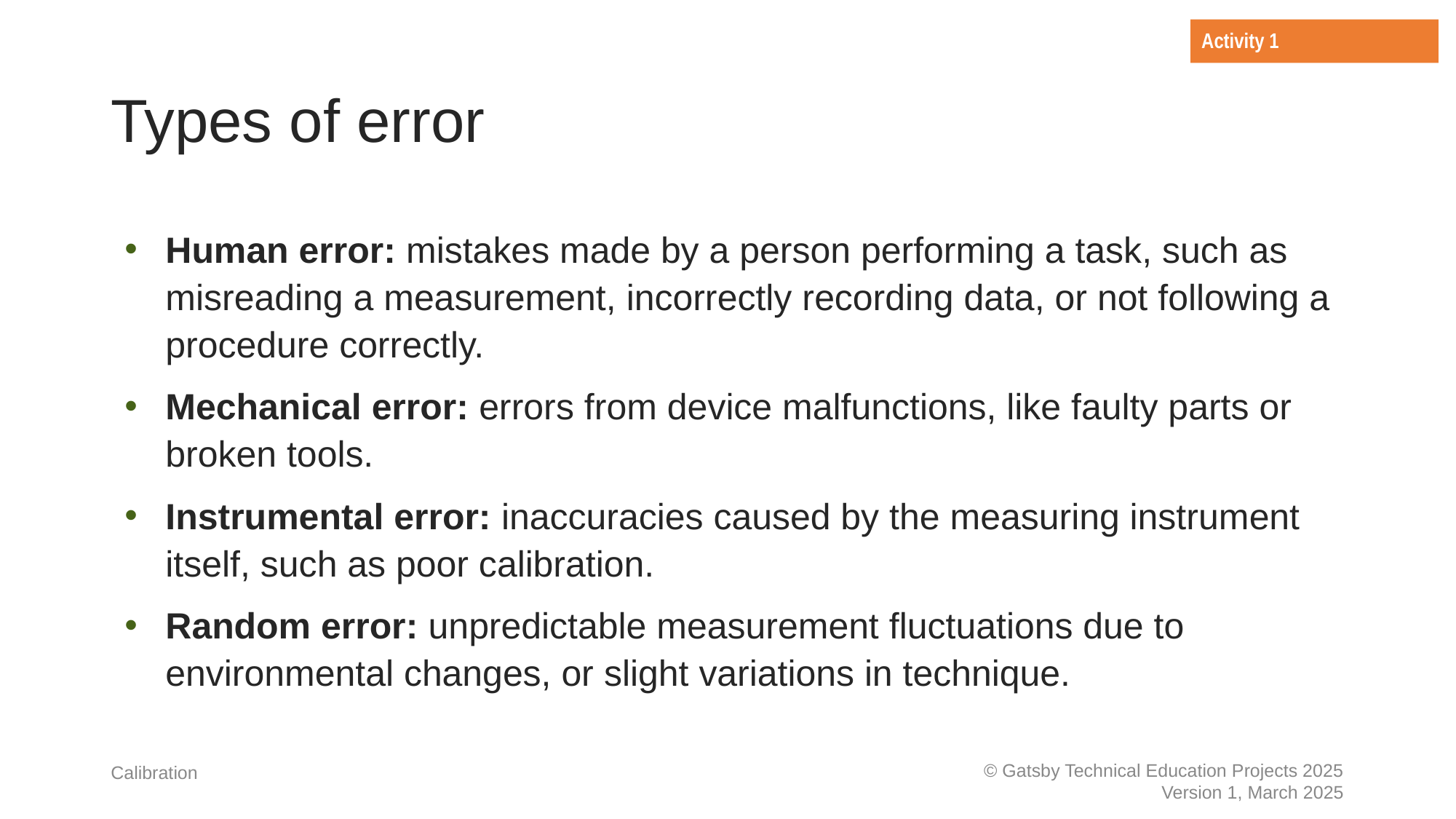

Activity 1
# Types of error
Human error: mistakes made by a person performing a task, such as misreading a measurement, incorrectly recording data, or not following a procedure correctly.
Mechanical error: errors from device malfunctions, like faulty parts or broken tools.
Instrumental error: inaccuracies caused by the measuring instrument itself, such as poor calibration.
Random error: unpredictable measurement fluctuations due to environmental changes, or slight variations in technique.

Calibration